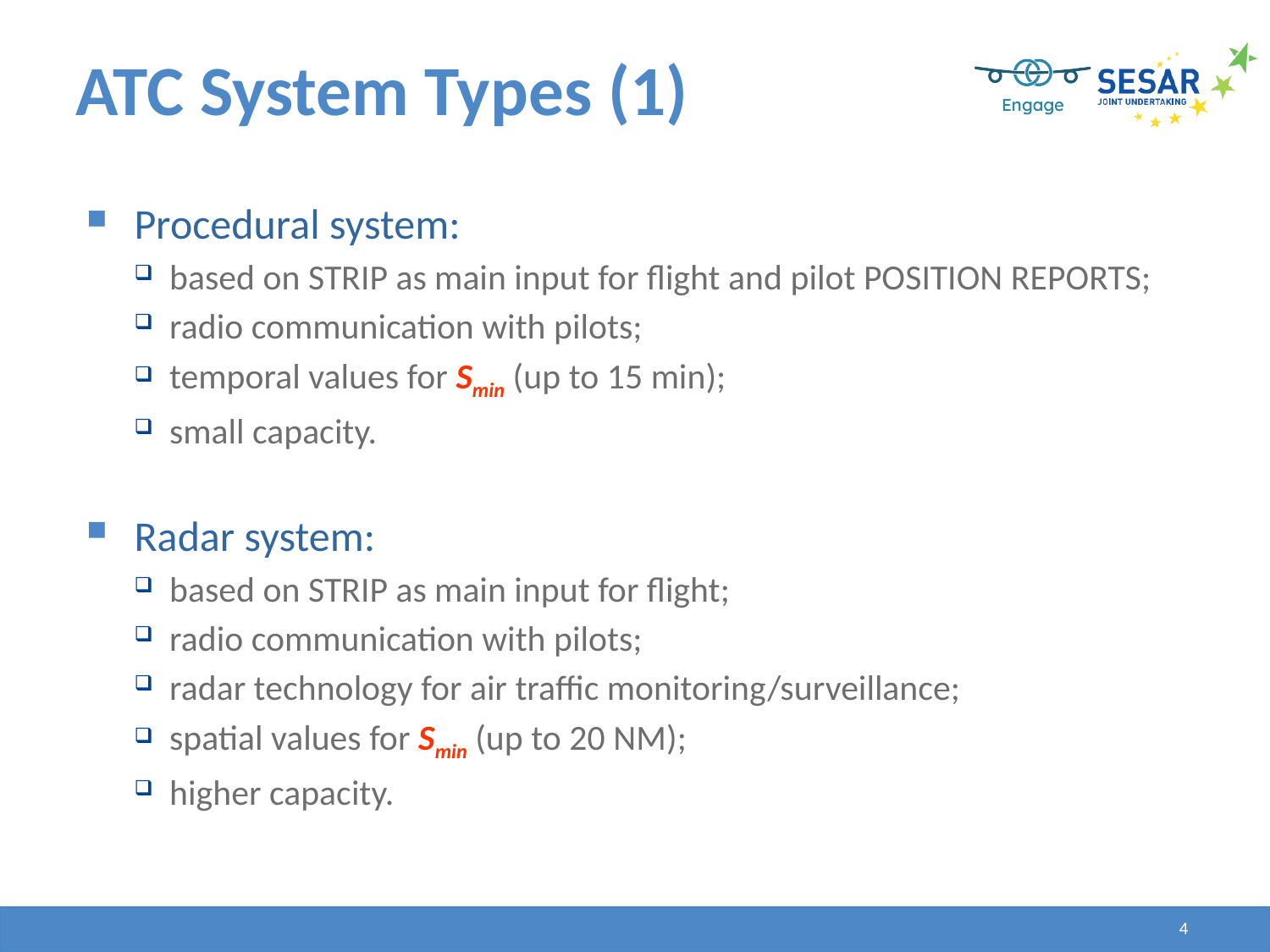

ATC System Types (1)
Procedural system:
  based on STRIP as main input for flight and pilot POSITION REPORTS;
  radio communication with pilots;
  temporal values for Smin (up to 15 min);
  small capacity.

Radar system:
  based on STRIP as main input for flight;
  radio communication with pilots;
  radar technology for air traffic monitoring/surveillance;
  spatial values for Smin (up to 20 NM);
  higher capacity.

4